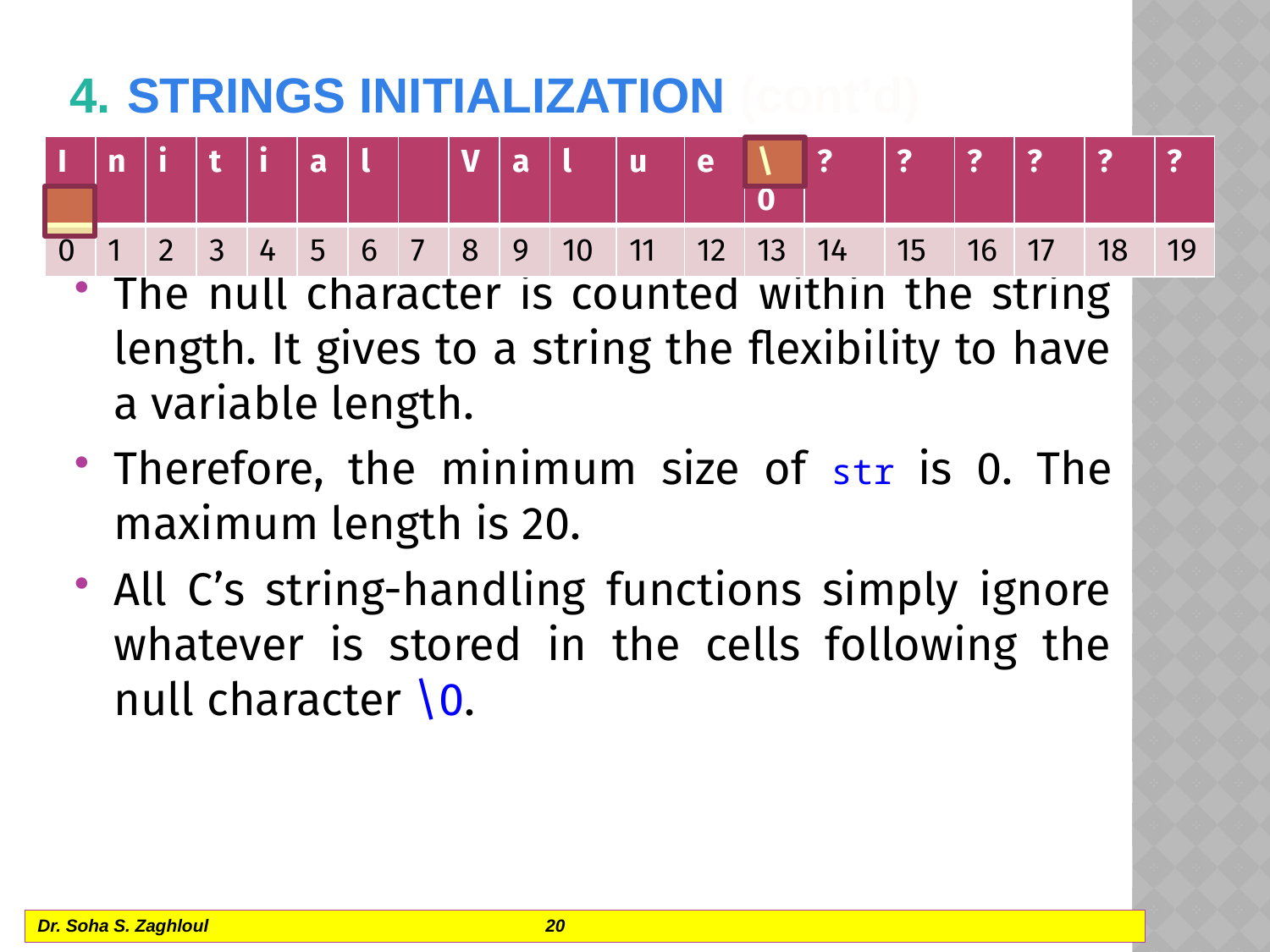

# 4. Strings initialization (cont’d)

The null character is counted within the string length. It gives to a string the flexibility to have a variable length.
Therefore, the minimum size of str is 0. The maximum length is 20.
All C’s string-handling functions simply ignore whatever is stored in the cells following the null character \0.
| I | n | i | t | i | a | l |  | V | a | l | u | e | \0 | ? | ? | ? | ? | ? | ? |
| --- | --- | --- | --- | --- | --- | --- | --- | --- | --- | --- | --- | --- | --- | --- | --- | --- | --- | --- | --- |
| 0 | 1 | 2 | 3 | 4 | 5 | 6 | 7 | 8 | 9 | 10 | 11 | 12 | 13 | 14 | 15 | 16 | 17 | 18 | 19 |

Dr. Soha S. Zaghloul			20